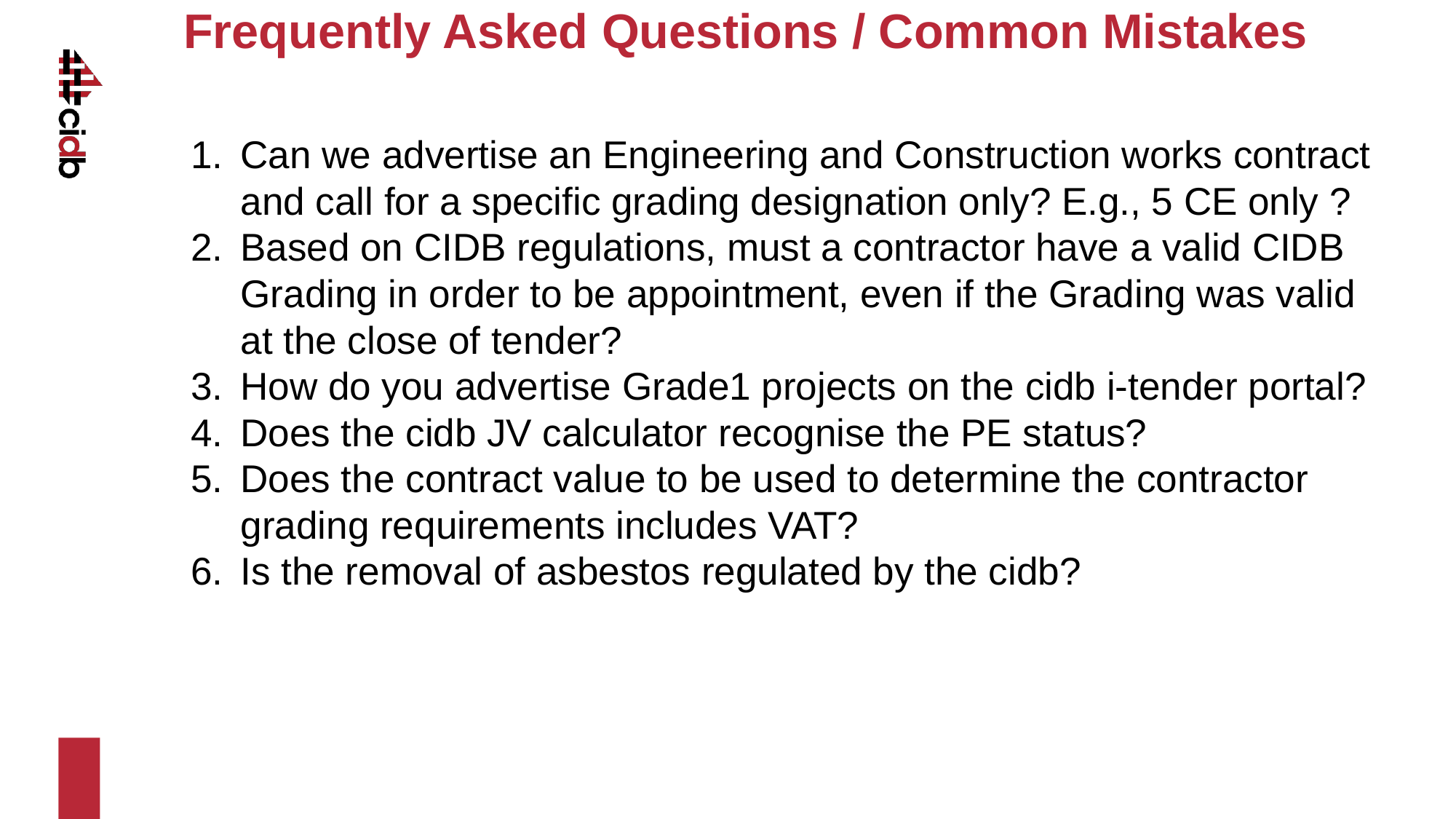

# Frequently Asked Questions / Common Mistakes
Can we advertise an Engineering and Construction works contract and call for a specific grading designation only? E.g., 5 CE only ?
Based on CIDB regulations, must a contractor have a valid CIDB Grading in order to be appointment, even if the Grading was valid at the close of tender?
How do you advertise Grade1 projects on the cidb i-tender portal?
Does the cidb JV calculator recognise the PE status?
Does the contract value to be used to determine the contractor grading requirements includes VAT?
Is the removal of asbestos regulated by the cidb?